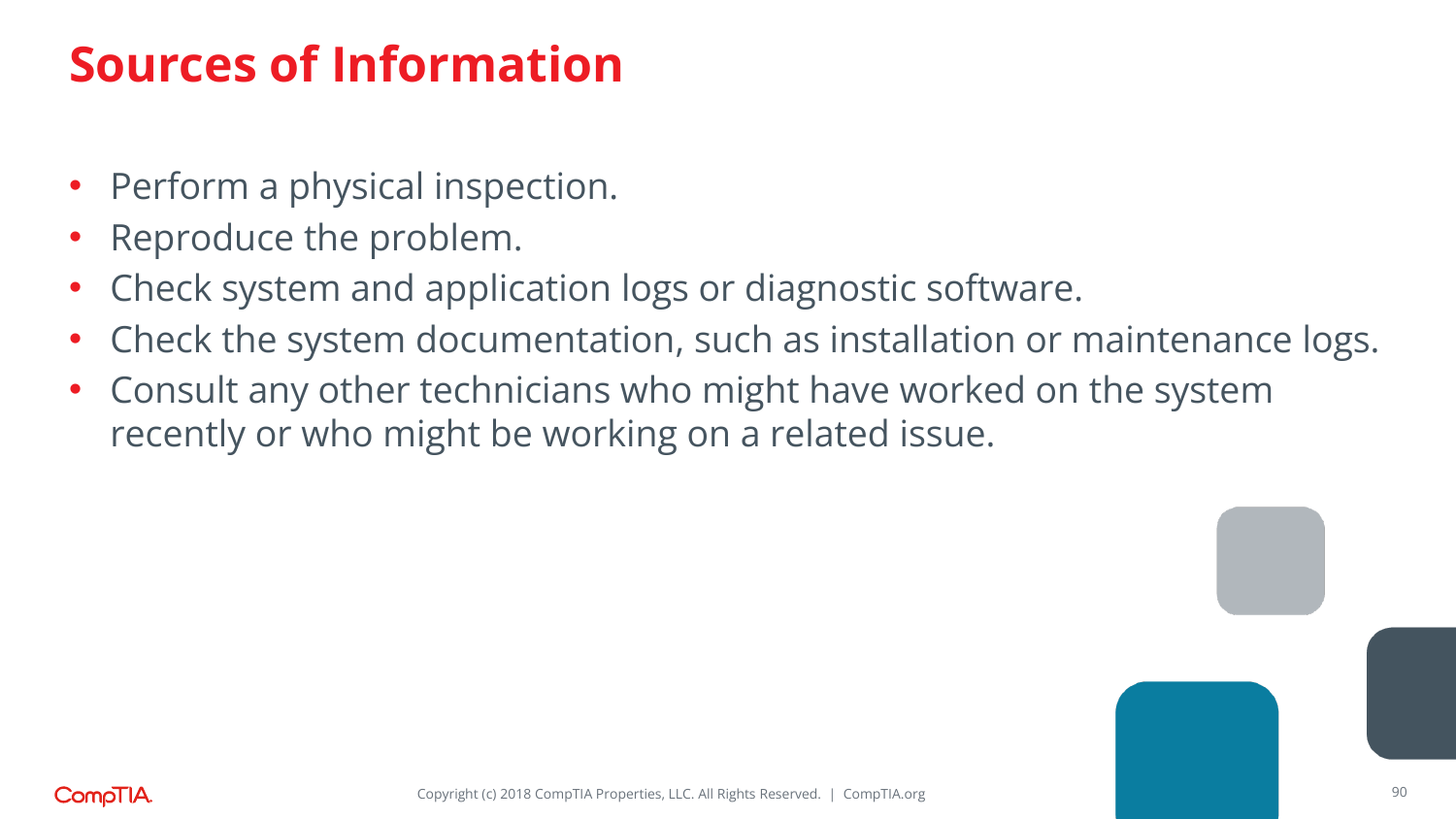

# Sources of Information
Perform a physical inspection.
Reproduce the problem.
Check system and application logs or diagnostic software.
Check the system documentation, such as installation or maintenance logs.
Consult any other technicians who might have worked on the system recently or who might be working on a related issue.
90